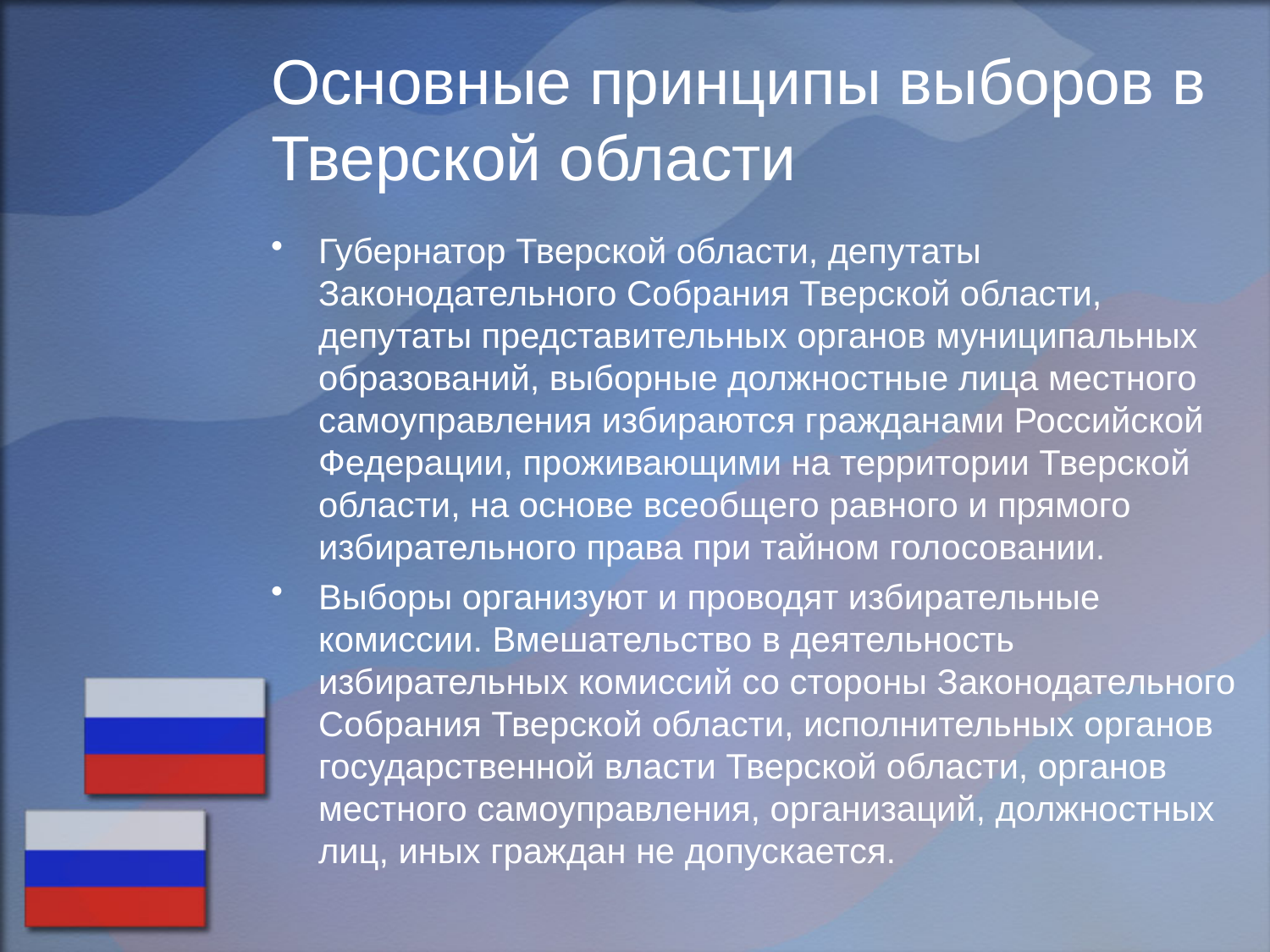

# Основные принципы выборов в Тверской области
Губернатор Тверской области, депутаты Законодательного Собрания Тверской области, депутаты представительных органов муниципальных образований, выборные должностные лица местного самоуправления избираются гражданами Российской Федерации, проживающими на территории Тверской области, на основе всеобщего равного и прямого избирательного права при тайном голосовании.
Выборы организуют и проводят избирательные комиссии. Вмешательство в деятельность избирательных комиссий со стороны Законодательного Собрания Тверской области, исполнительных органов государственной власти Тверской области, органов местного самоуправления, организаций, должностных лиц, иных граждан не допускается.